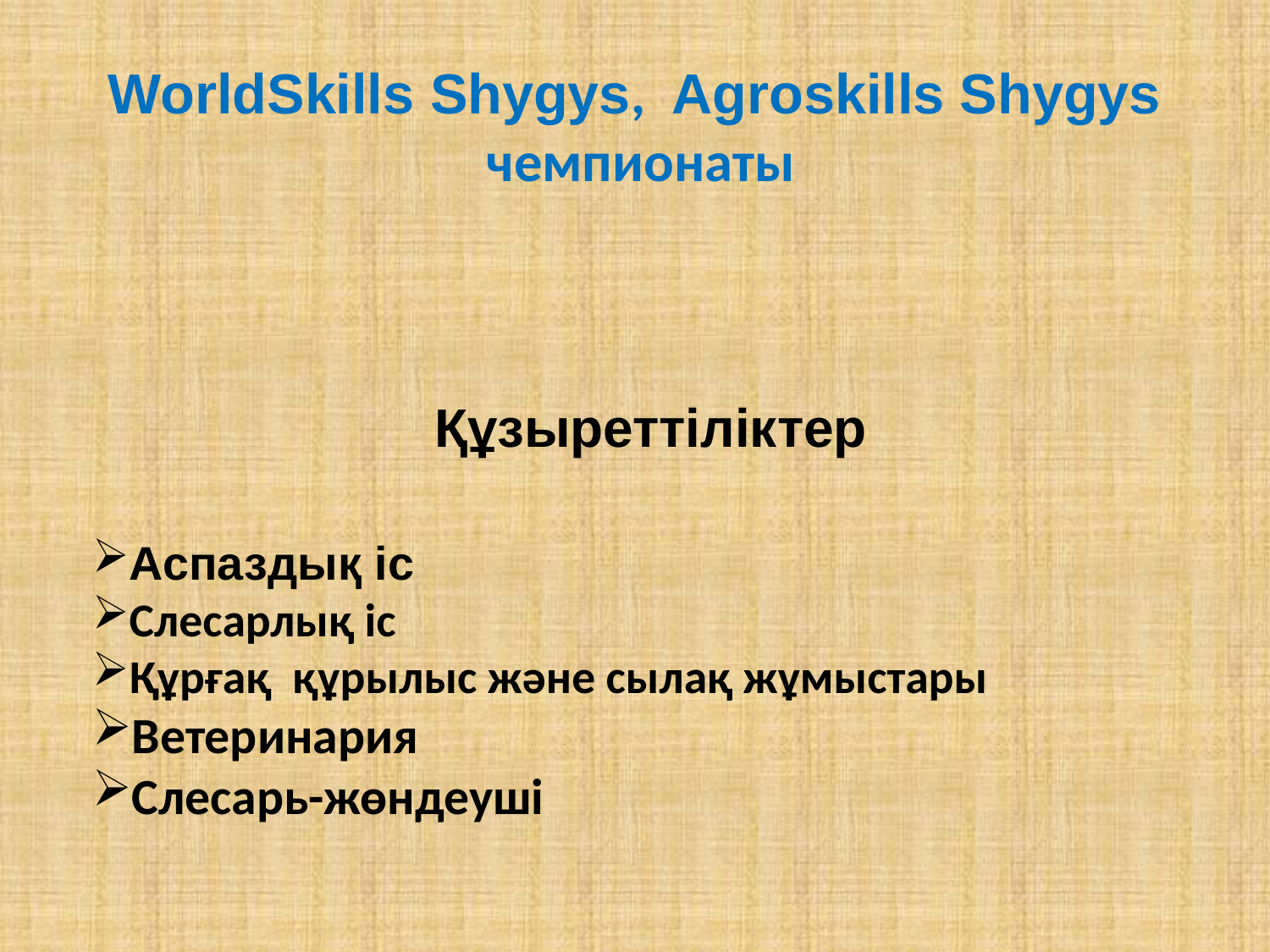

# WorldSkills Shygys,  Agroskills Shygys чемпионаты
Құзыреттіліктер

Аспаздық іс
Слесарлық іс
Құрғақ  құрылыс және сылақ жұмыстары
Ветеринария
Слесарь-жөндеуші